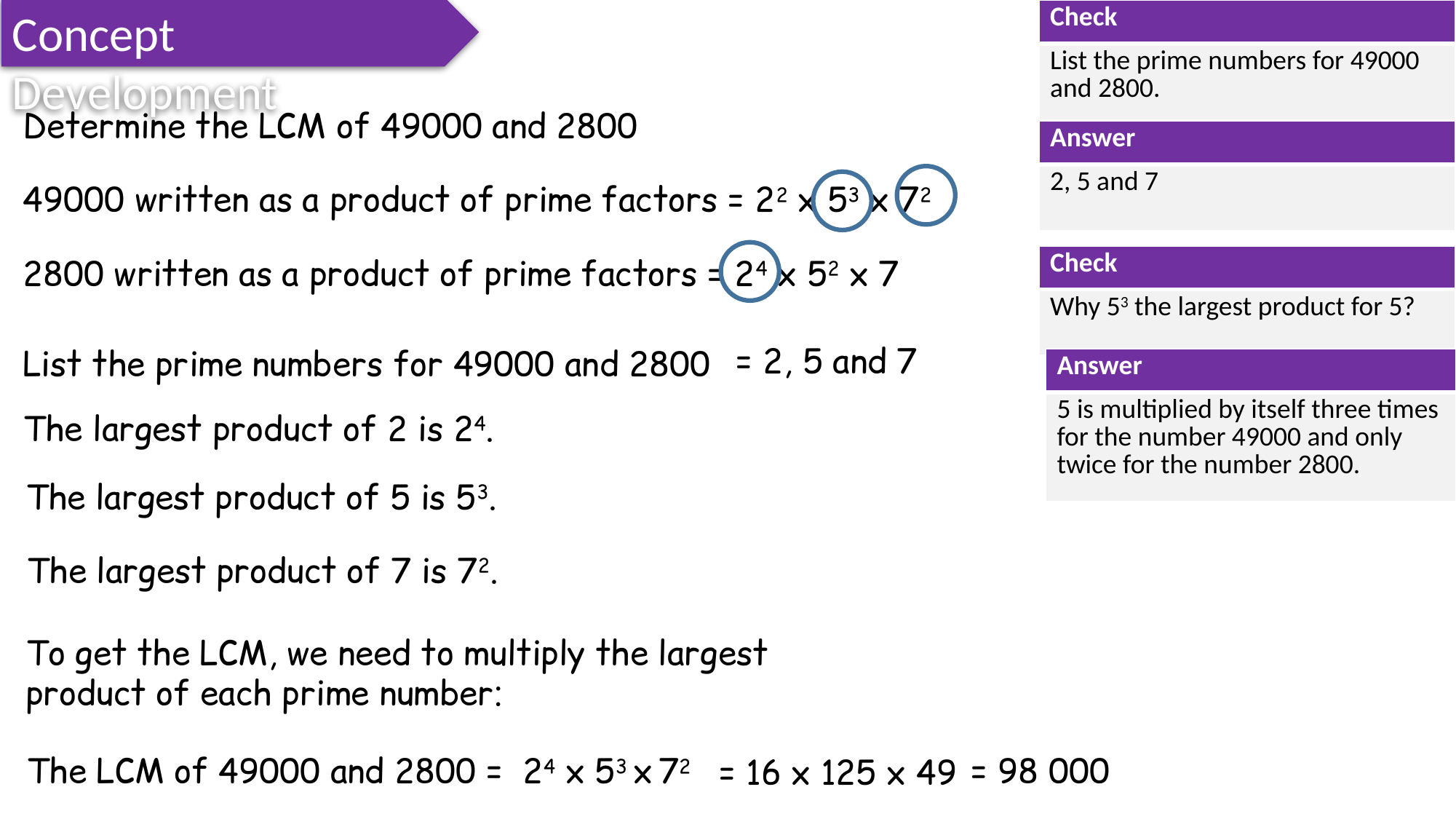

Concept Development
| Check |
| --- |
| List the prime numbers for 49000 and 2800. |
Determine the LCM of 49000 and 2800
| Answer |
| --- |
| 2, 5 and 7 |

49000 written as a product of prime factors = 22 x 53 x 72

| Check |
| --- |
| Why 53 the largest product for 5? |
2800 written as a product of prime factors = 24 x 52 x 7
= 2, 5 and 7
List the prime numbers for 49000 and 2800
| Answer |
| --- |
| 5 is multiplied by itself three times for the number 49000 and only twice for the number 2800. |
The largest product of 2 is 24.
The largest product of 5 is 53.
The largest product of 7 is 72.
To get the LCM, we need to multiply the largest product of each prime number:
= 98 000
The LCM of 49000 and 2800 =  24 x 53 x 72
= 16 x 125 x 49